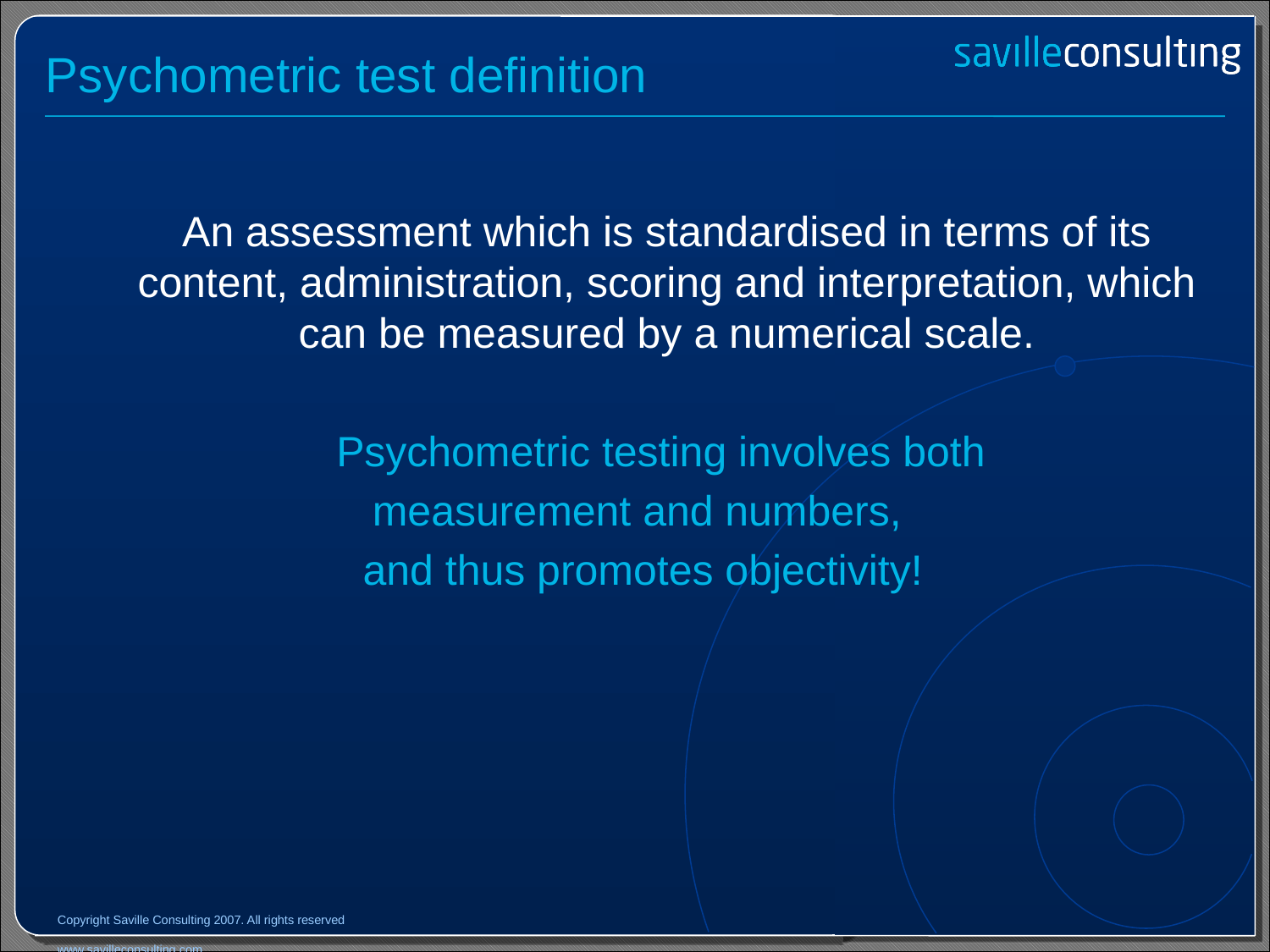

# Psychometric test definition
	An assessment which is standardised in terms of its content, administration, scoring and interpretation, which can be measured by a numerical scale.

	Psychometric testing involves both
measurement and numbers,
and thus promotes objectivity!